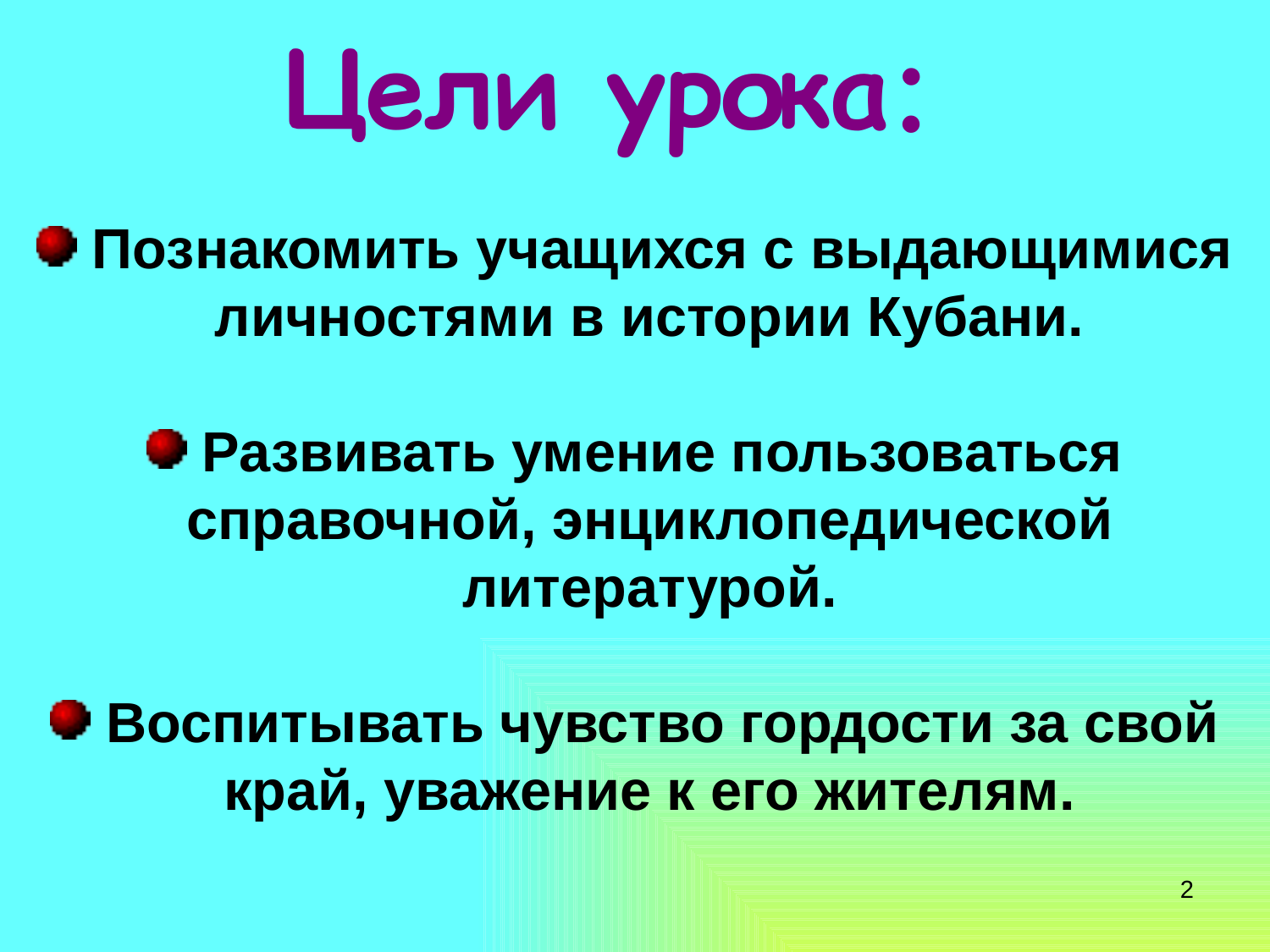

Цели урока:

 Познакомить учащихся с выдающимися личностями в истории Кубани.

 Развивать умение пользоваться справочной, энциклопедической литературой.

 Воспитывать чувство гордости за свой край, уважение к его жителям.
2